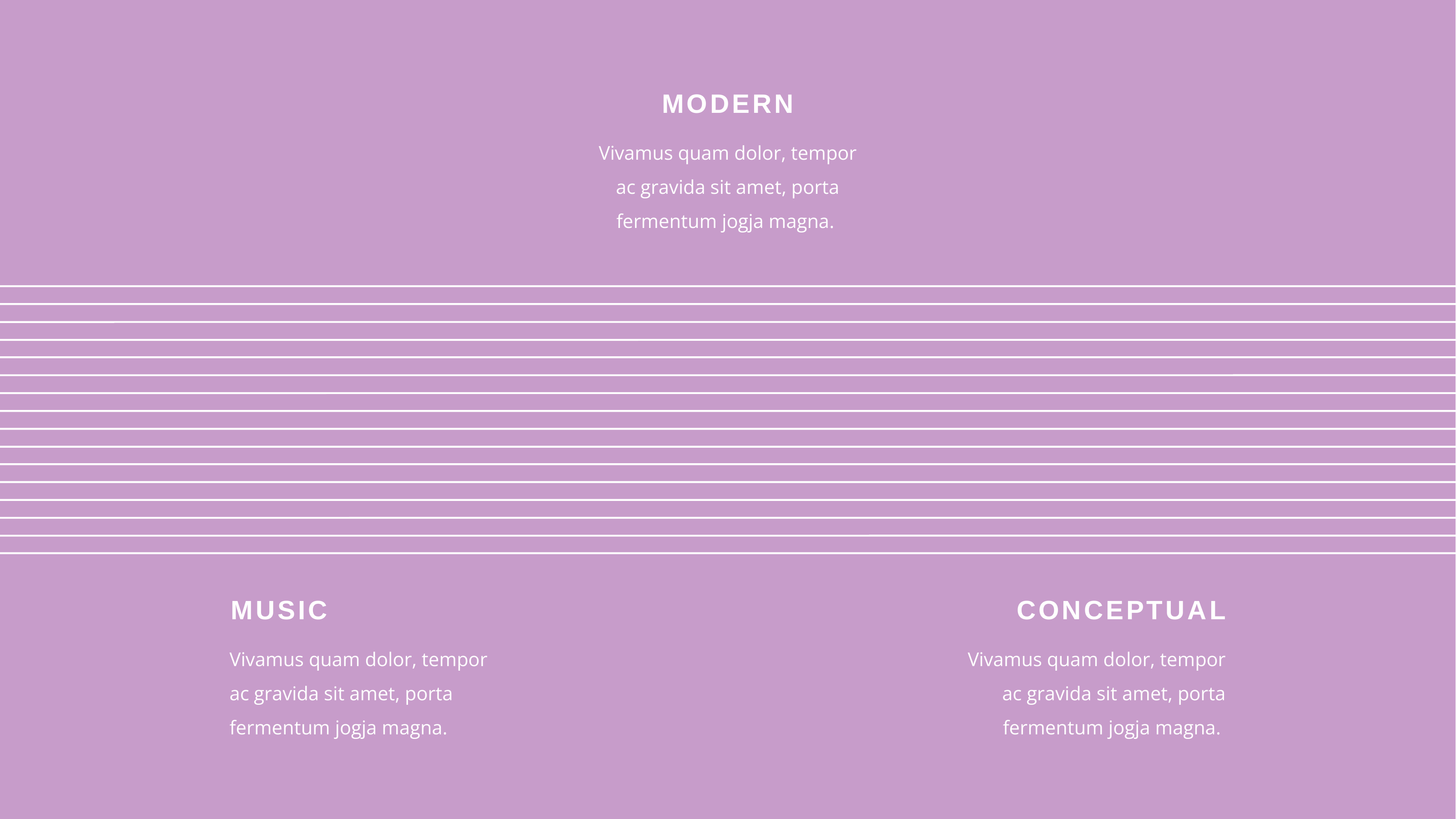

MODERN
Vivamus quam dolor, tempor ac gravida sit amet, porta fermentum jogja magna.

MUSIC
CONCEPTUAL
Vivamus quam dolor, tempor ac gravida sit amet, porta fermentum jogja magna.
Vivamus quam dolor, tempor ac gravida sit amet, porta fermentum jogja magna.